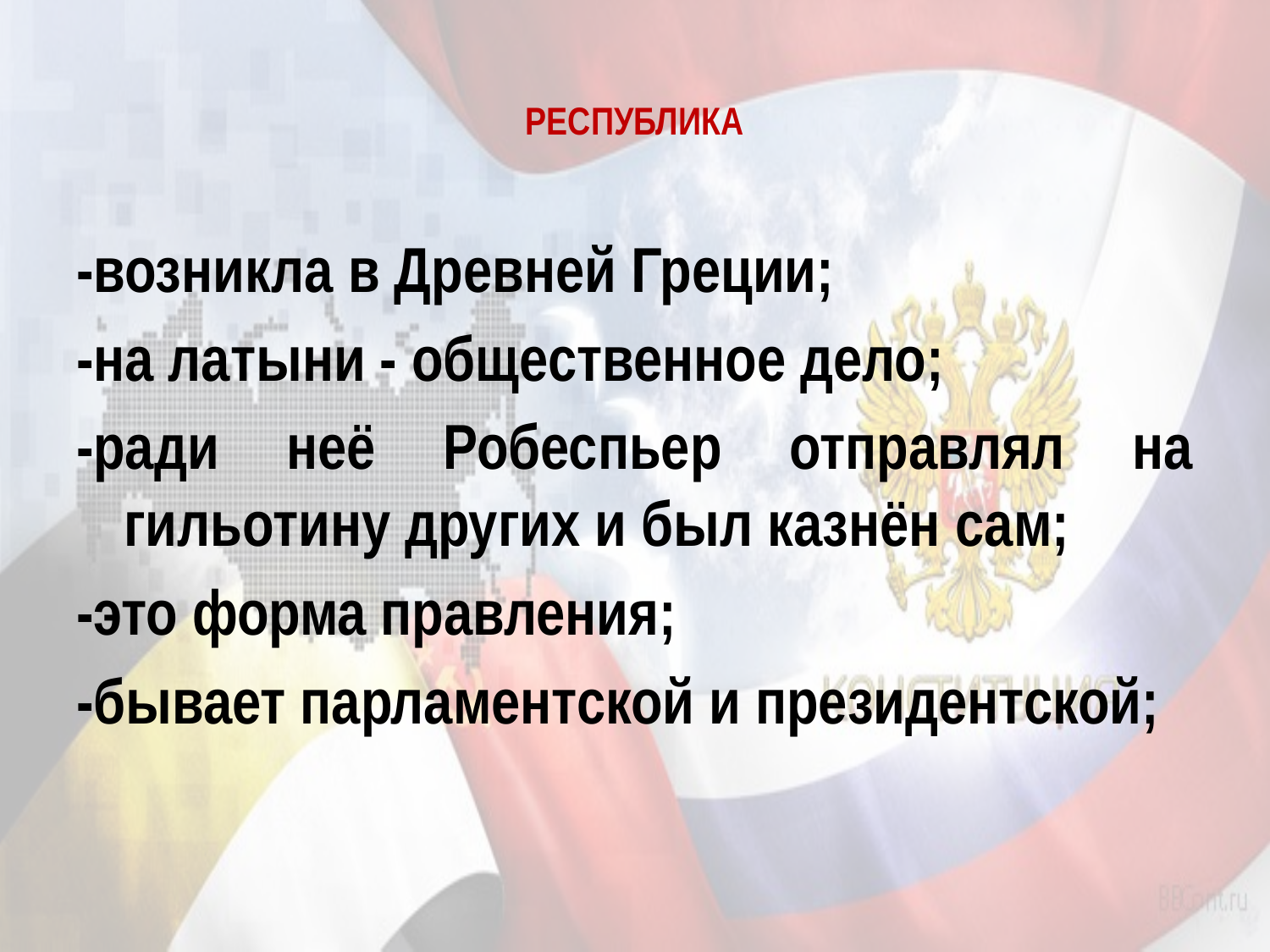

# РЕСПУБЛИКА
-возникла в Древней Греции;
-на латыни - общественное дело;
-ради неё Робеспьер отправлял на гильотину других и был казнён сам;
-это форма правления;
-бывает парламентской и президентской;